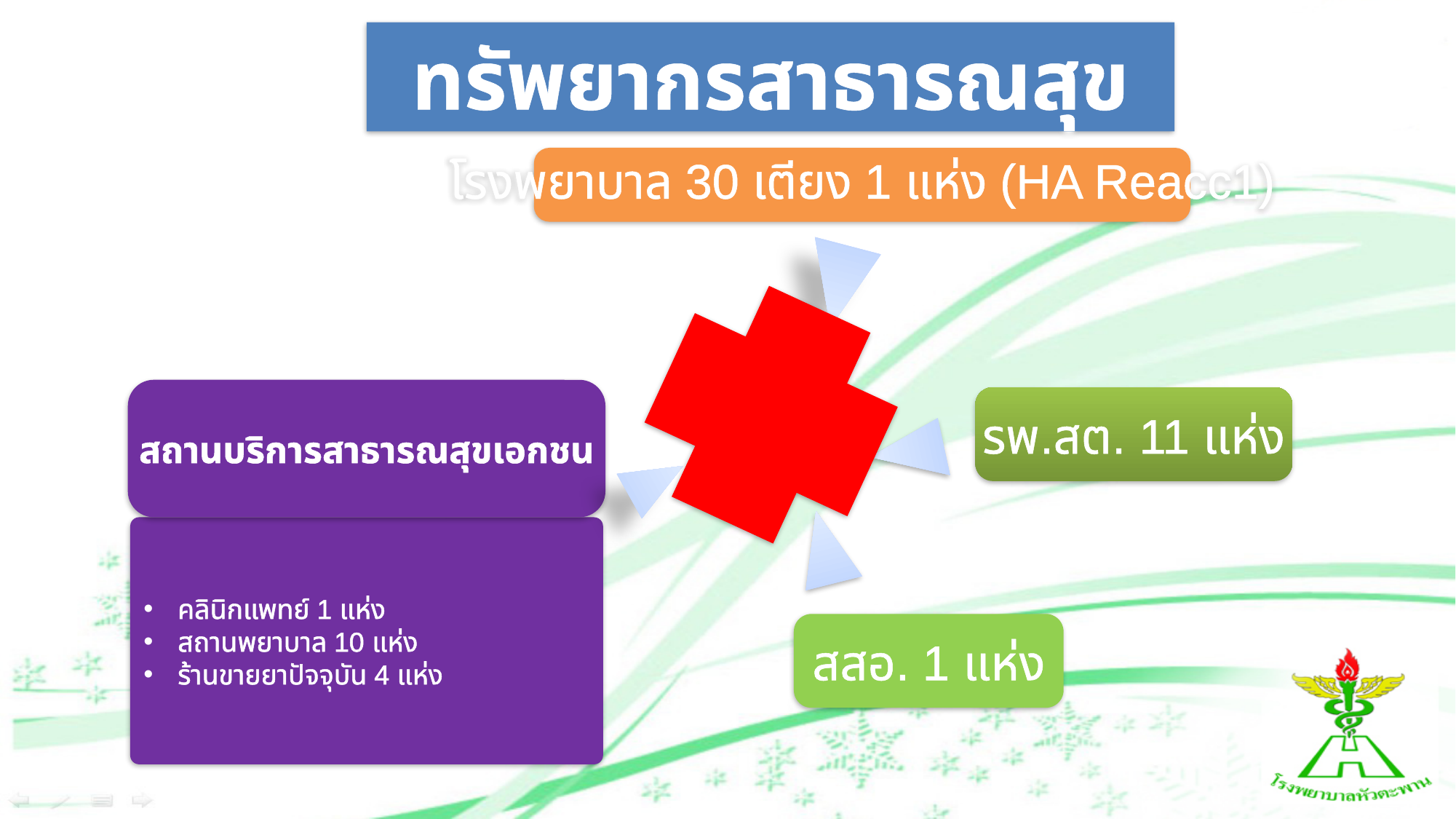

ทรัพยากรสาธารณสุข
โรงพยาบาล 30 เตียง 1 แห่ง (HA Reacc1)

สถานบริการสาธารณสุขเอกชน
รพ.สต. 11 แห่ง

คลินิกแพทย์ 1 แห่ง
สถานพยาบาล 10 แห่ง
ร้านขายยาปัจจุบัน 4 แห่ง
สสอ. 1 แห่ง